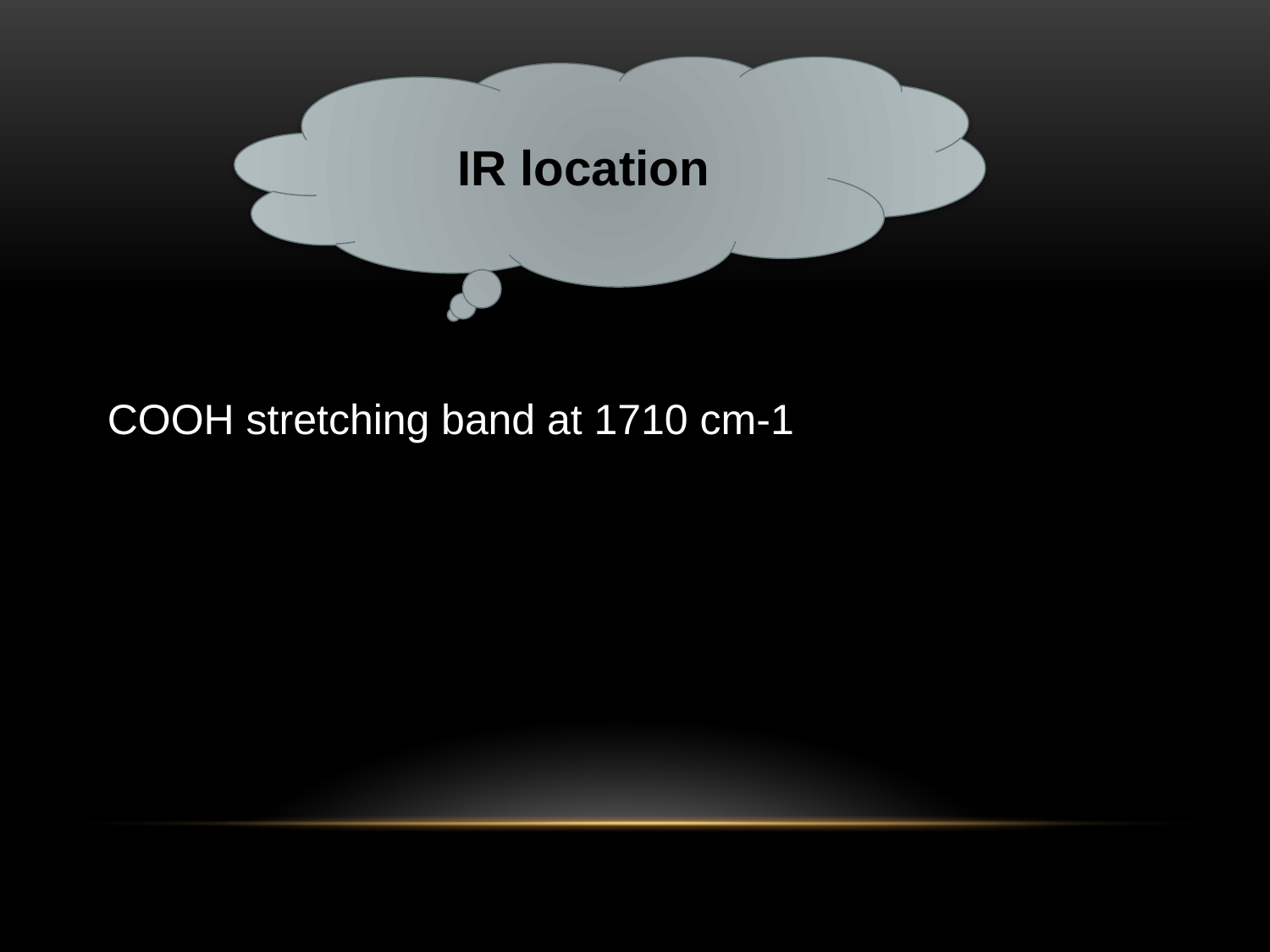

IR location
COOH stretching band at 1710 cm-1